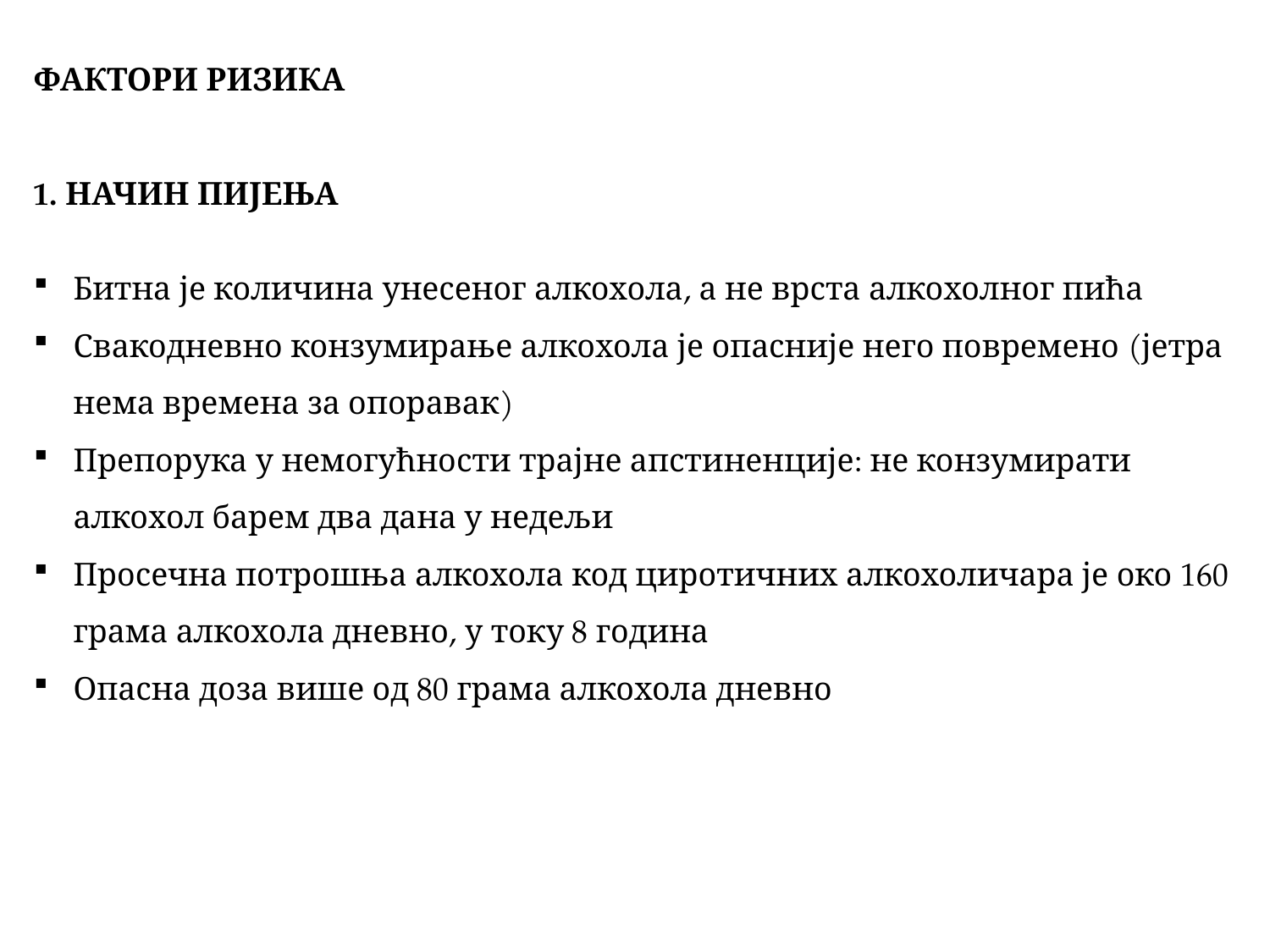

ФАКТОРИ РИЗИКА

1. НАЧИН ПИЈЕЊА

Битна је количина унесеног алкохола, а не врста алкохолног пића
Свакодневно конзумирање алкохола је опасније него повремено (јетра нема времена за опоравак)
Препорука у немогућности трајне апстиненције: не конзумирати алкохол барем два дана у недељи
Просечна потрошња алкохола код циротичних алкохоличара је око 160 грама алкохола дневно, у току 8 година
Опасна доза више од 80 грама алкохола дневно